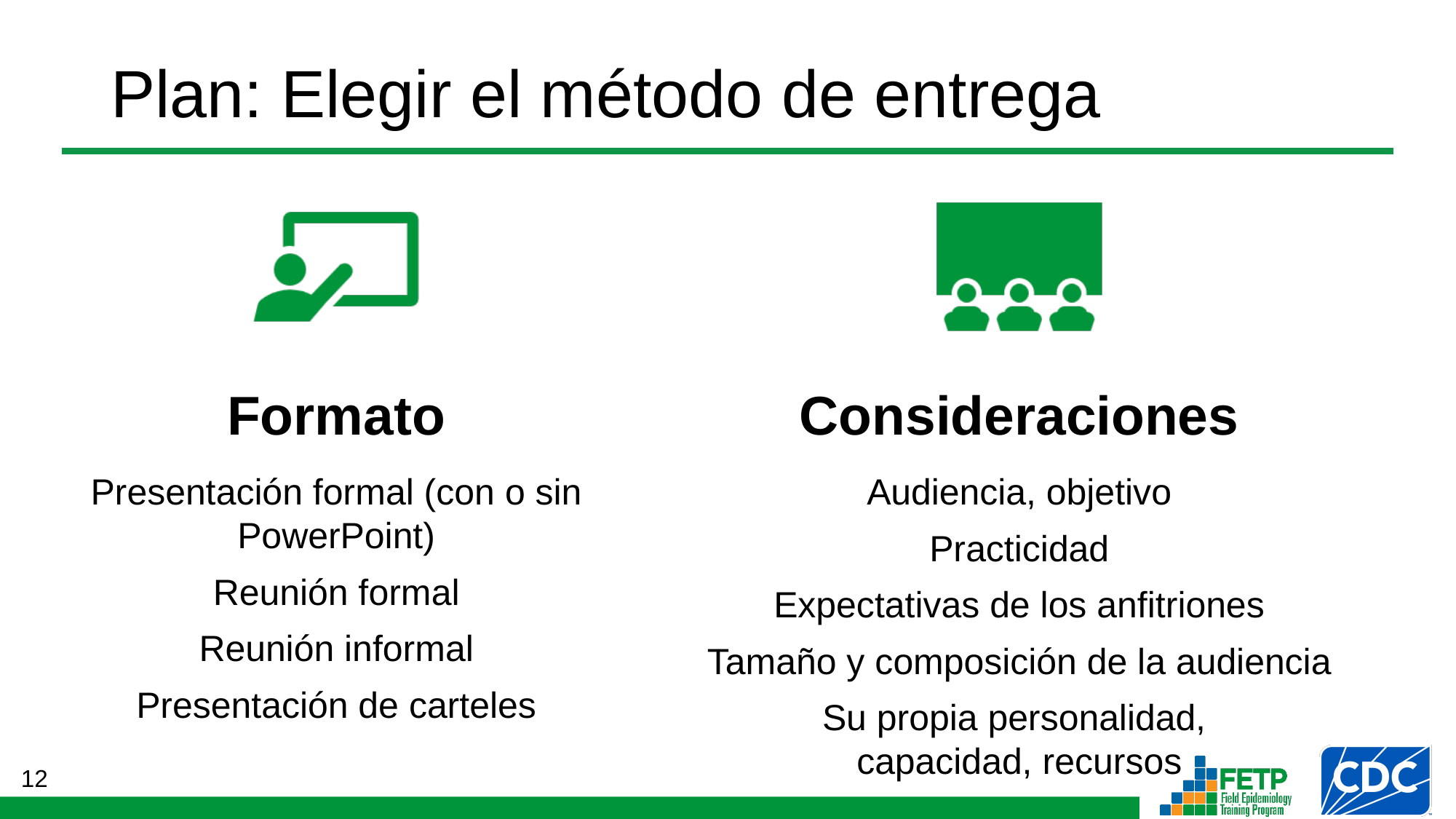

Plan: Elegir el método de entrega
Formato
Presentación formal (con o sin PowerPoint)
Reunión formal
Reunión informal
Presentación de carteles
Consideraciones
Audiencia, objetivo
Practicidad
Expectativas de los anfitriones
Tamaño y composición de la audiencia
Su propia personalidad,
capacidad, recursos